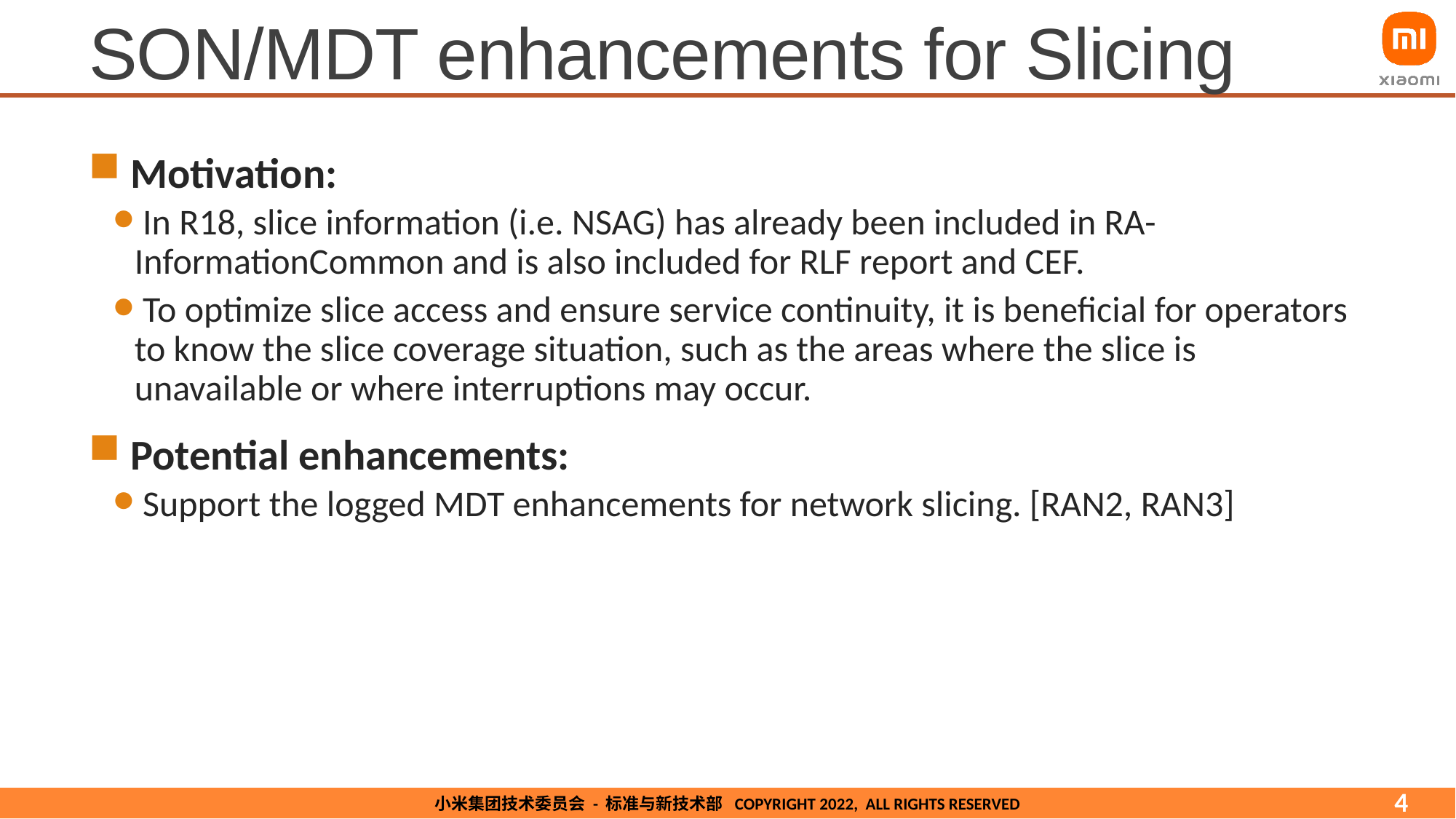

# SON/MDT enhancements for Slicing
 Motivation:
 In R18, slice information (i.e. NSAG) has already been included in RA-InformationCommon and is also included for RLF report and CEF.
 To optimize slice access and ensure service continuity, it is beneficial for operators to know the slice coverage situation, such as the areas where the slice is unavailable or where interruptions may occur.
 Potential enhancements:
 Support the logged MDT enhancements for network slicing. [RAN2, RAN3]
4